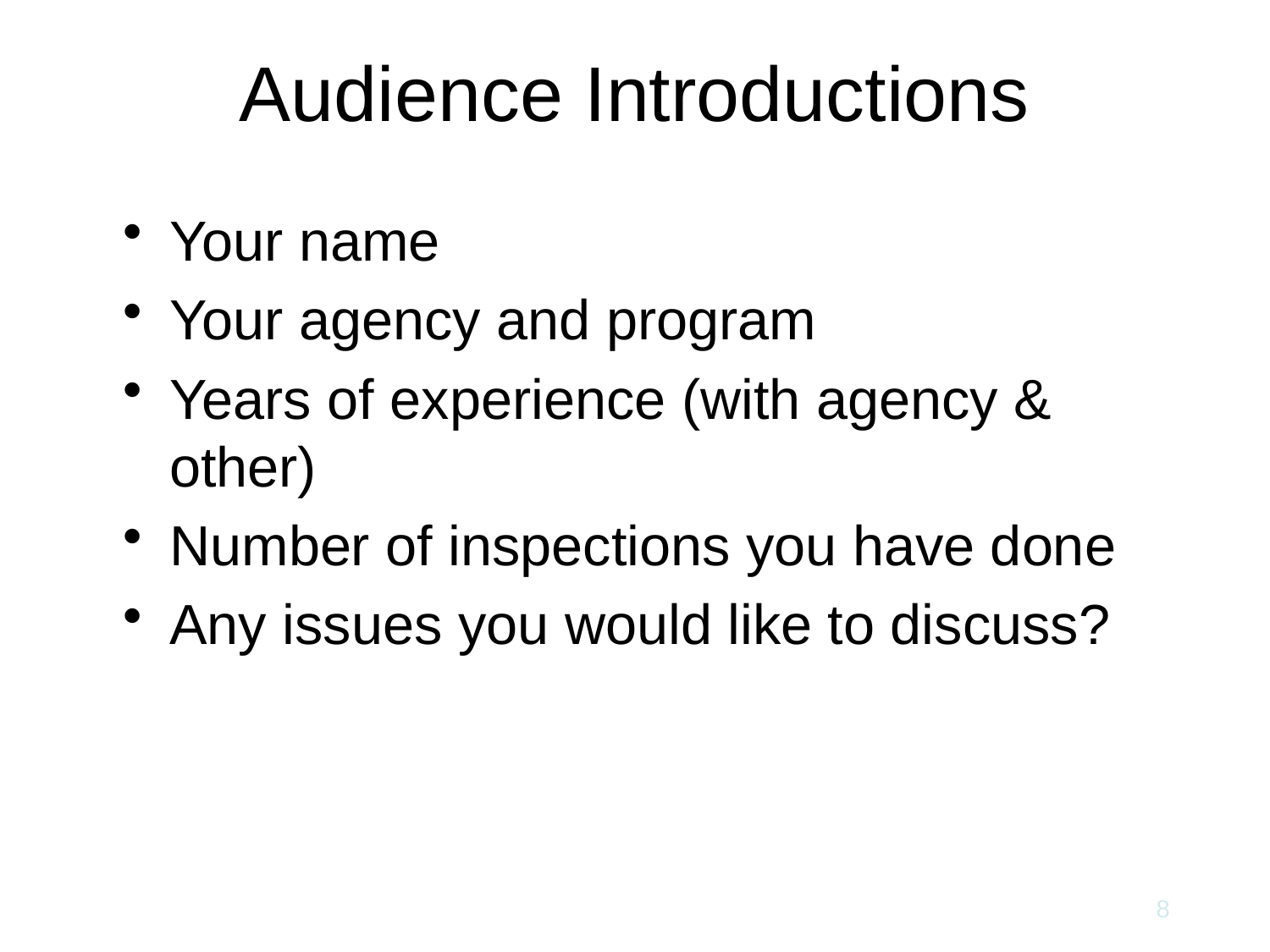

Audience Introductions
Your name
Your agency and program
Years of experience (with agency & other)
Number of inspections you have done
Any issues you would like to discuss?
8